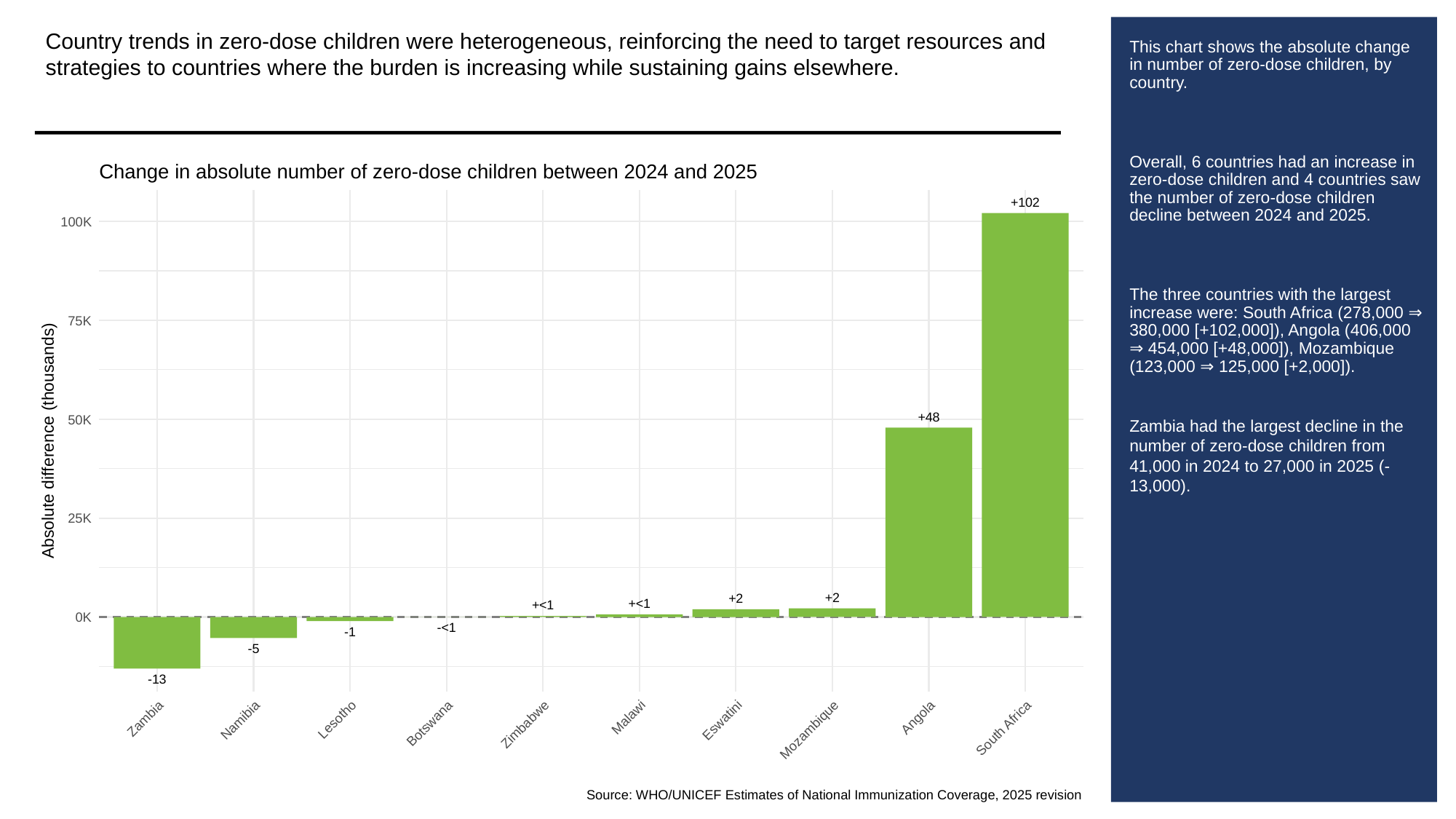

Country trends in zero-dose children were heterogeneous, reinforcing the need to target resources and strategies to countries where the burden is increasing while sustaining gains elsewhere.
# This chart shows the absolute change in number of zero-dose children, by country.

Overall, 6 countries had an increase in zero-dose children and 4 countries saw the number of zero-dose children decline between 2024 and 2025.

The three countries with the largest increase were: South Africa (278,000 ⇒ 380,000 [+102,000]), Angola (406,000 ⇒ 454,000 [+48,000]), Mozambique (123,000 ⇒ 125,000 [+2,000]).

Zambia had the largest decline in the number of zero-dose children from 41,000 in 2024 to 27,000 in 2025 (-13,000).

Change in absolute number of zero-dose children between 2024 and 2025

+102

100K

75K

+48
50K

Absolute difference (thousands)

25K

+2
+2
+<1
+<1

0K

-<1
-1
-5

-13
Malawi
Angola
Zambia
Lesotho
Namibia
Eswatini
Botswana
Zimbabwe
South Africa
Mozambique
Source: WHO/UNICEF Estimates of National Immunization Coverage, 2025 revision